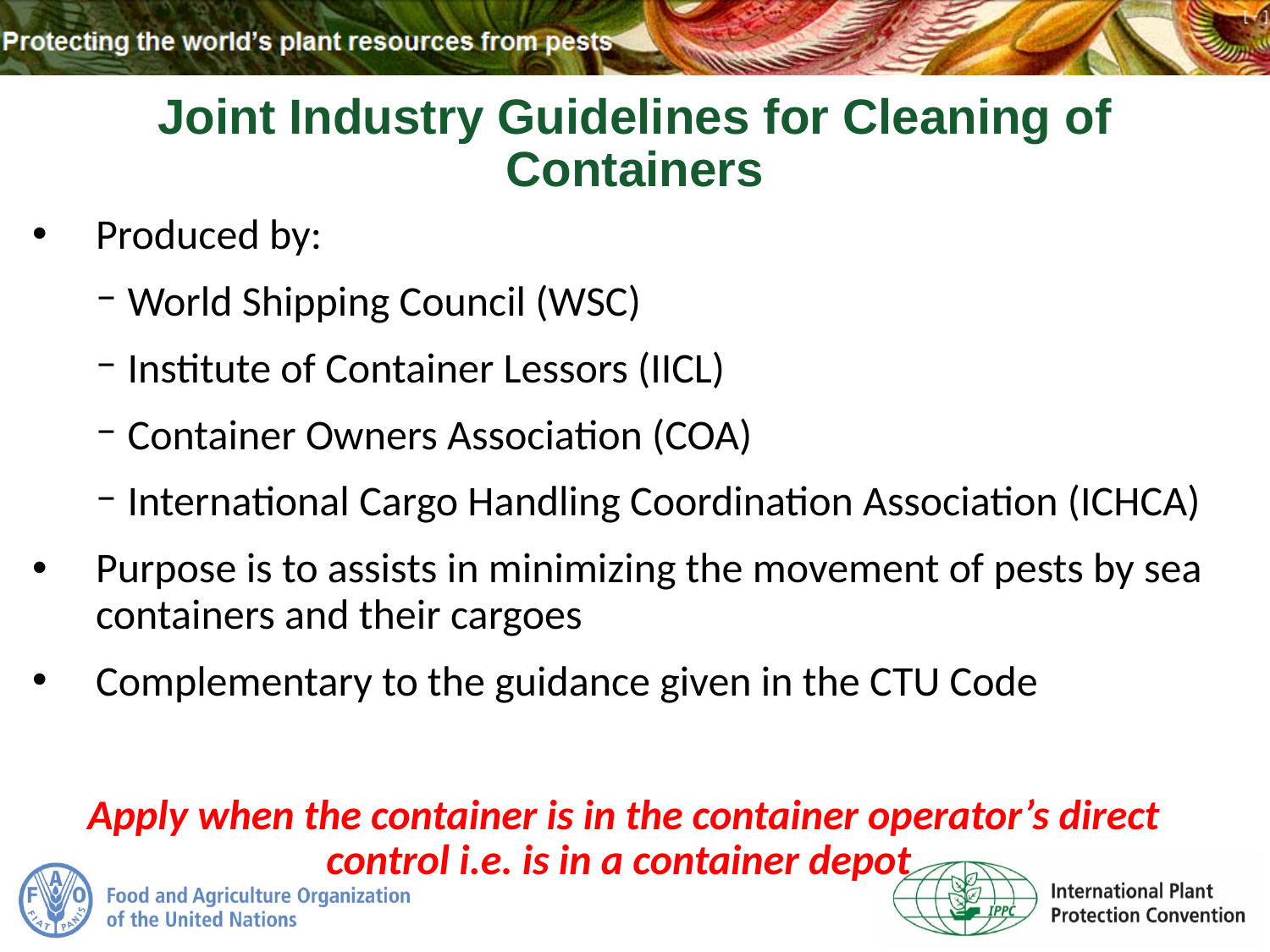

# Joint Industry Guidelines for Cleaning of Containers
Produced by:
World Shipping Council (WSC)
Institute of Container Lessors (IICL)
Container Owners Association (COA)
International Cargo Handling Coordination Association (ICHCA)
Purpose is to assists in minimizing the movement of pests by sea containers and their cargoes
Complementary to the guidance given in the CTU Code

Apply when the container is in the container operator’s direct control i.e. is in a container depot